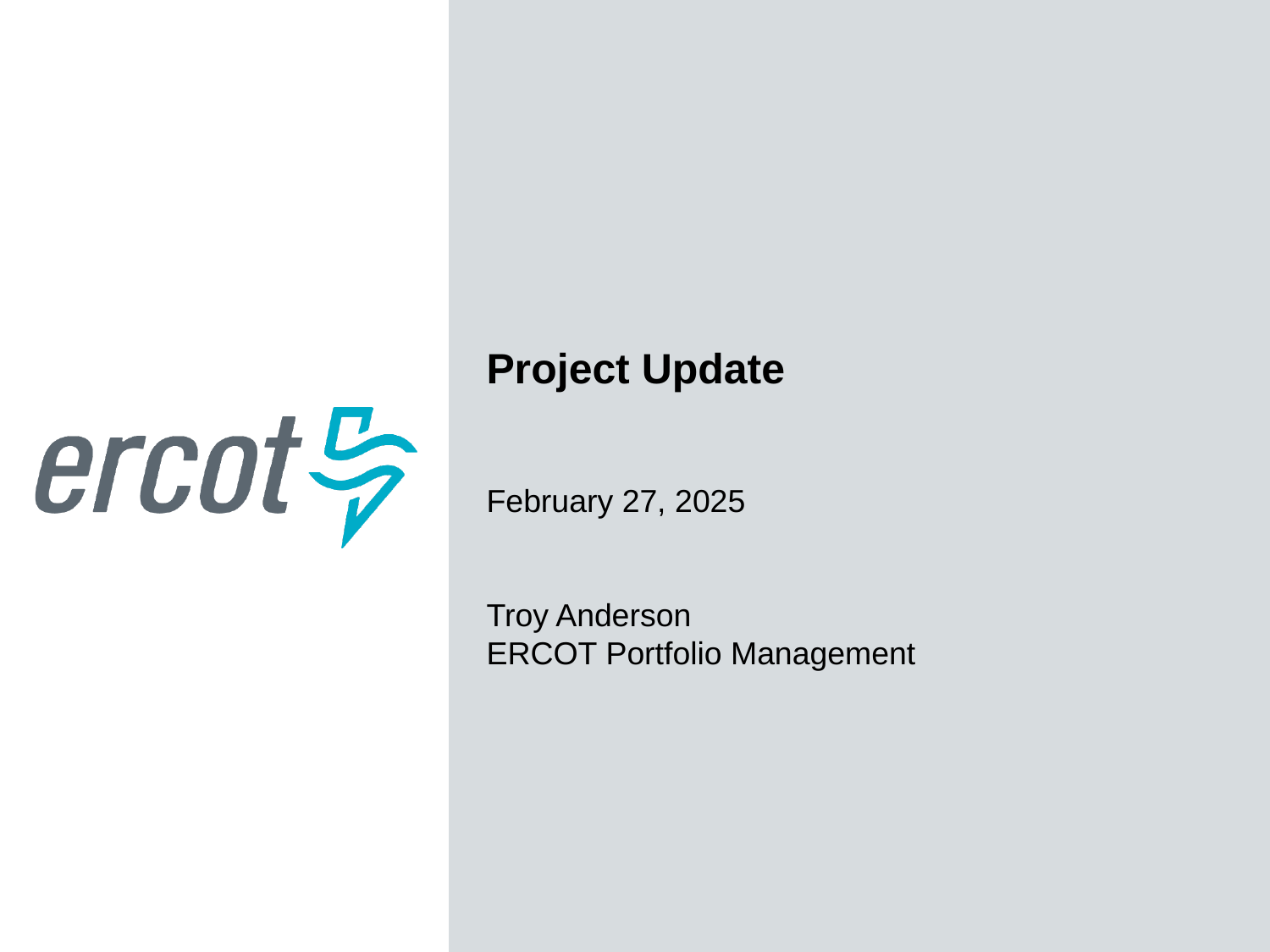

Project Update

February 27, 2025

Troy Anderson
ERCOT Portfolio Management